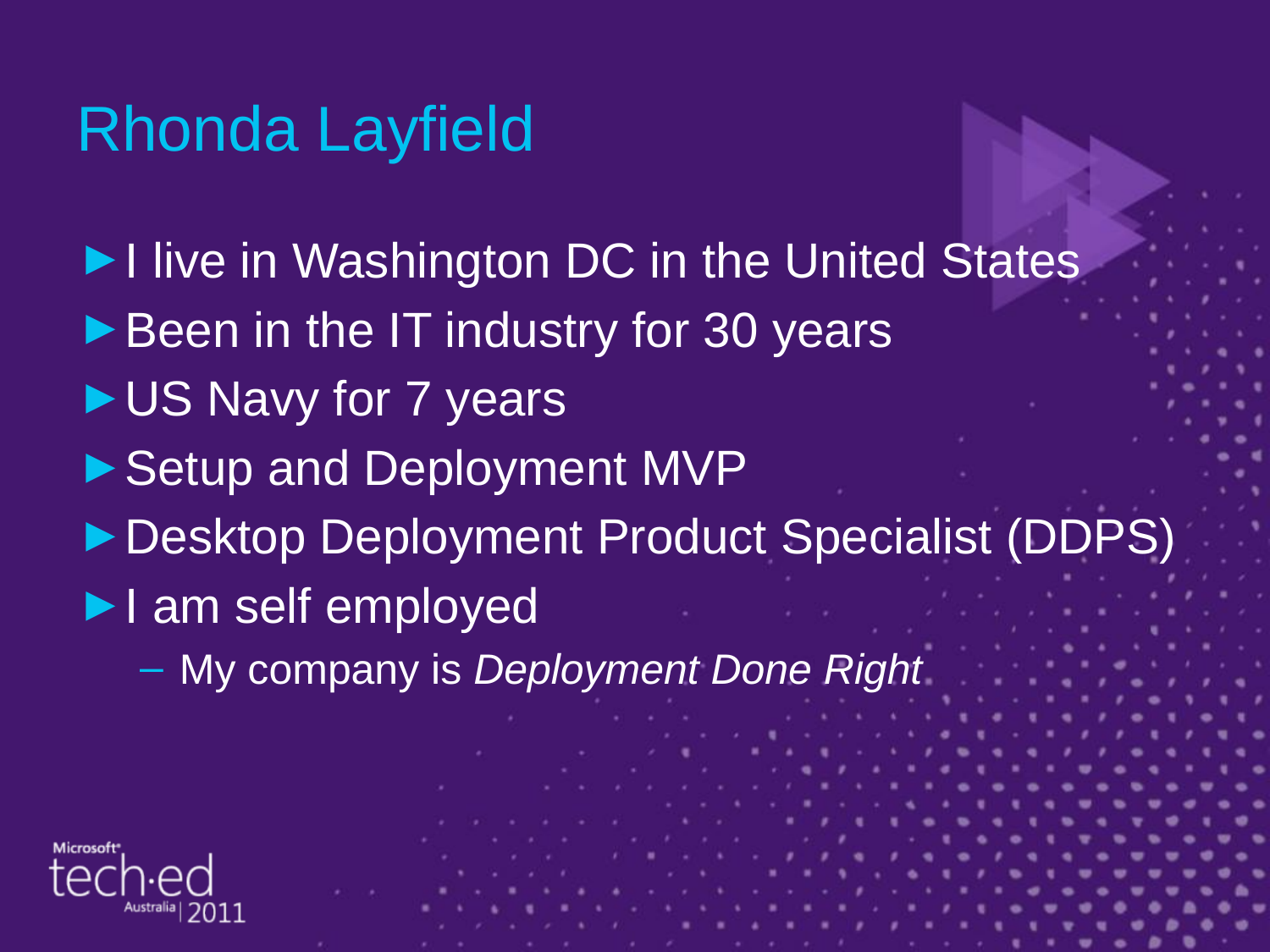

# Rhonda Layfield
I live in Washington DC in the United States
Been in the IT industry for 30 years
US Navy for 7 years
Setup and Deployment MVP
Desktop Deployment Product Specialist (DDPS)
I am self employed
My company is Deployment Done Right